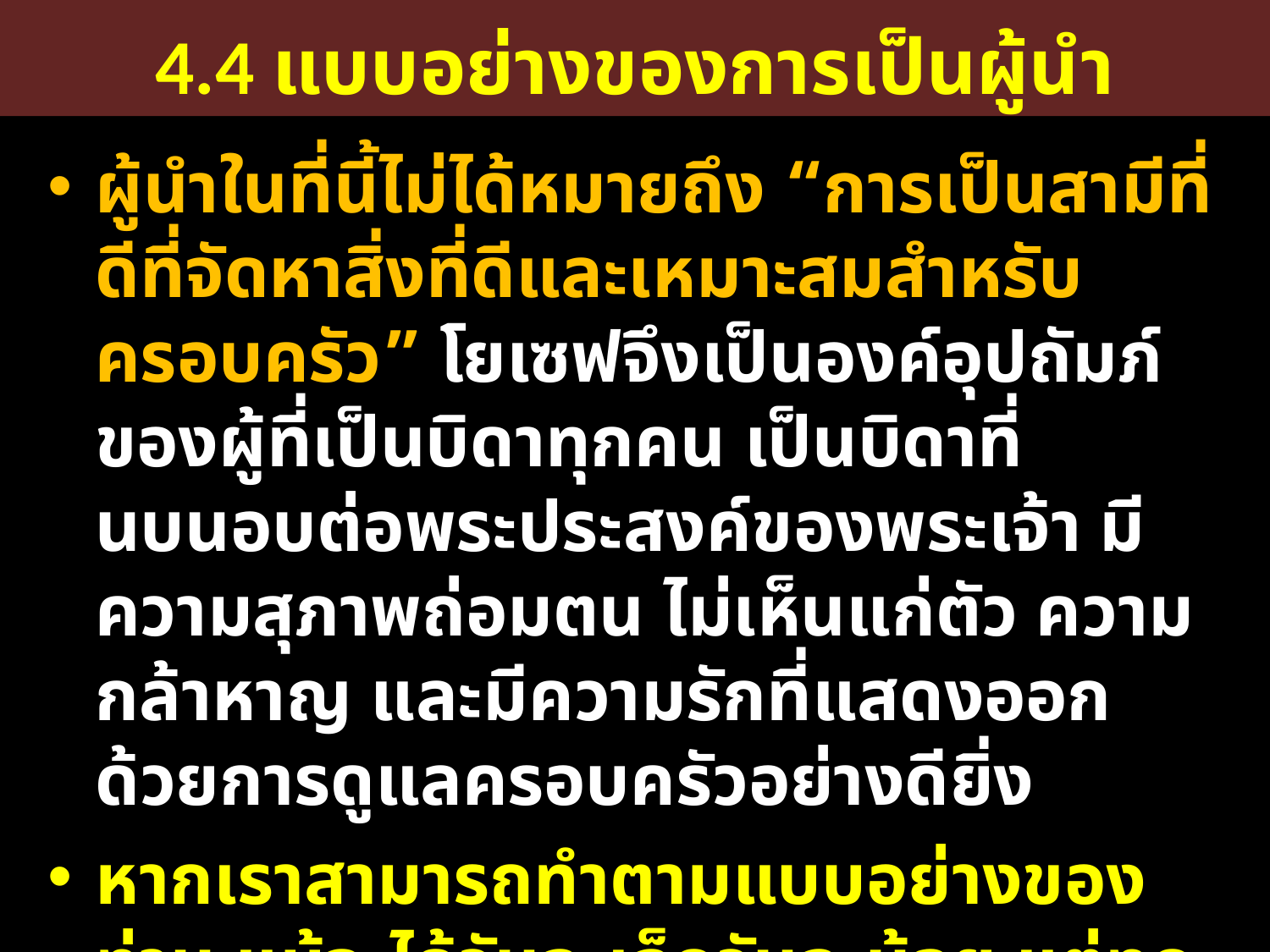

4.4 แบบอย่างของการเป็นผู้นำ
ผู้นำในที่นี้ไม่ได้หมายถึง “การเป็นสามีที่ดีที่จัดหาสิ่งที่ดีและเหมาะสมสำหรับครอบครัว” โยเซฟจึงเป็นองค์อุปถัมภ์ของผู้ที่เป็นบิดาทุกคน เป็นบิดาที่นบนอบต่อพระประสงค์ของพระเจ้า มีความสุภาพถ่อมตน ไม่เห็นแก่ตัว ความกล้าหาญ และมีความรักที่แสดงออกด้วยการดูแลครอบครัวอย่างดียิ่ง
หากเราสามารถทำตามแบบอย่างของท่าน แม้จะได้วันละเล็กวันละน้อย แต่ทุกวัน เราก็จะสามารถเป็นคนอย่างที่พระเจ้าทรงประสงค์ให้เป็น...ได้